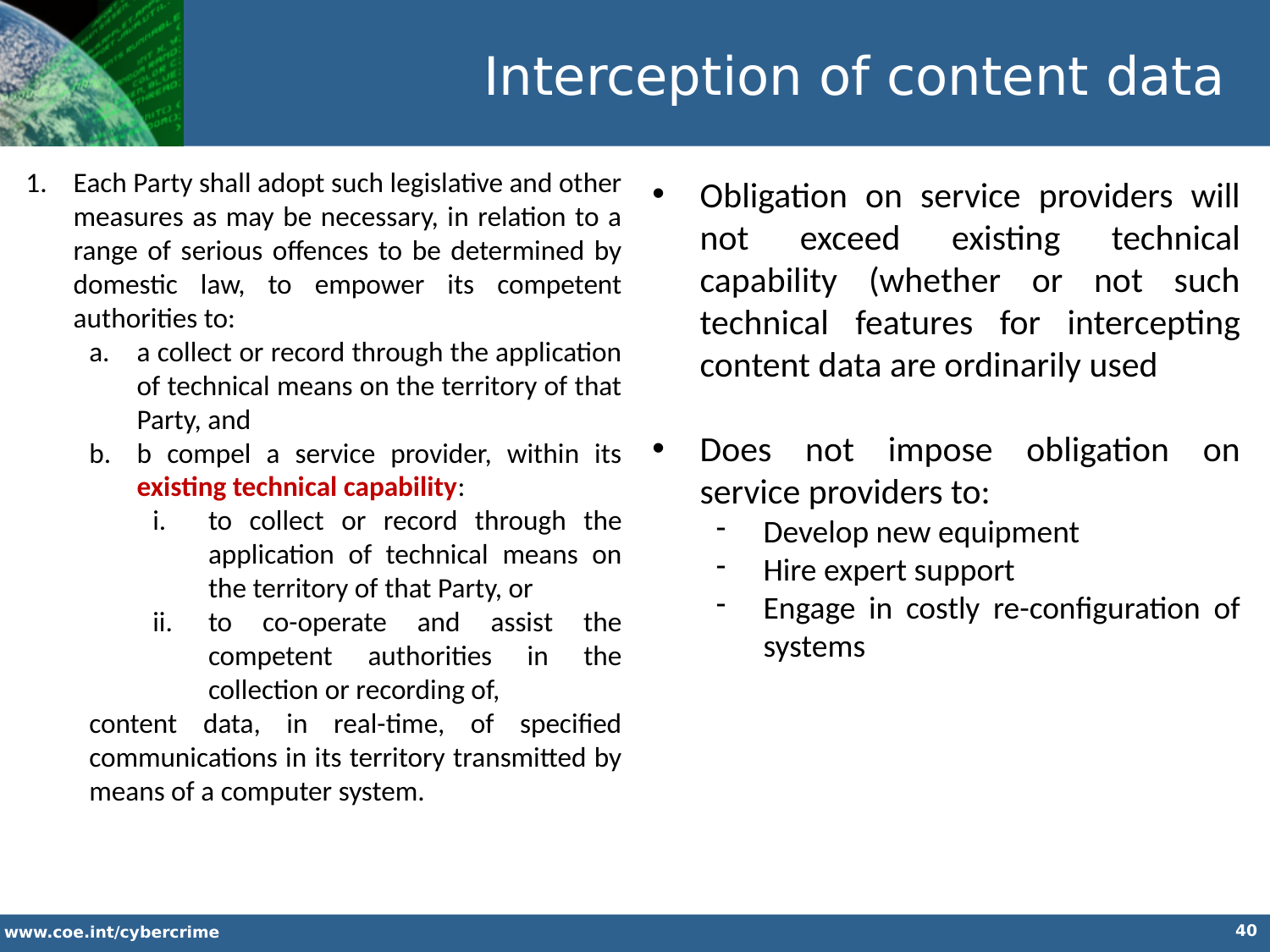

Interception of content data
Each Party shall adopt such legislative and other measures as may be necessary, in relation to a range of serious offences to be determined by domestic law, to empower its competent authorities to:
a collect or record through the application of technical means on the territory of that Party, and
b compel a service provider, within its existing technical capability:
to collect or record through the application of technical means on the territory of that Party, or
to co-operate and assist the competent authorities in the collection or recording of,
content data, in real-time, of specified communications in its territory transmitted by means of a computer system.
Obligation on service providers will not exceed existing technical capability (whether or not such technical features for intercepting content data are ordinarily used

Does not impose obligation on service providers to:
Develop new equipment
Hire expert support
Engage in costly re-configuration of systems